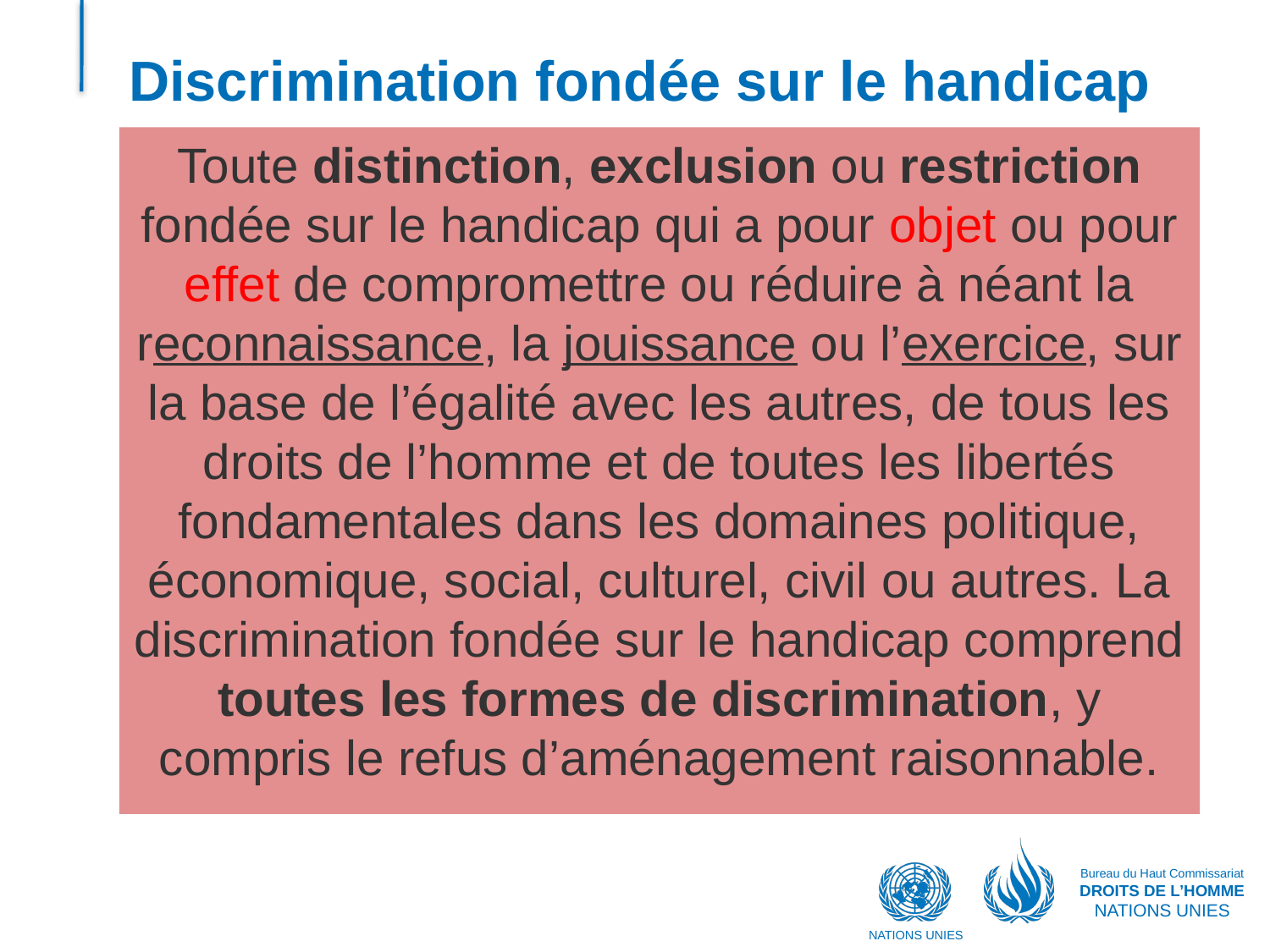

# Discrimination fondée sur le handicap
Toute distinction, exclusion ou restriction fondée sur le handicap qui a pour objet ou pour effet de compromettre ou réduire à néant la reconnaissance, la jouissance ou l’exercice, sur la base de l’égalité avec les autres, de tous les droits de l’homme et de toutes les libertés fondamentales dans les domaines politique, économique, social, culturel, civil ou autres. La discrimination fondée sur le handicap comprend toutes les formes de discrimination, y compris le refus d’aménagement raisonnable.

Bureau du Haut Commissariat
DROITS DE L’HOMME
NATIONS UNIES
NATIONS UNIES